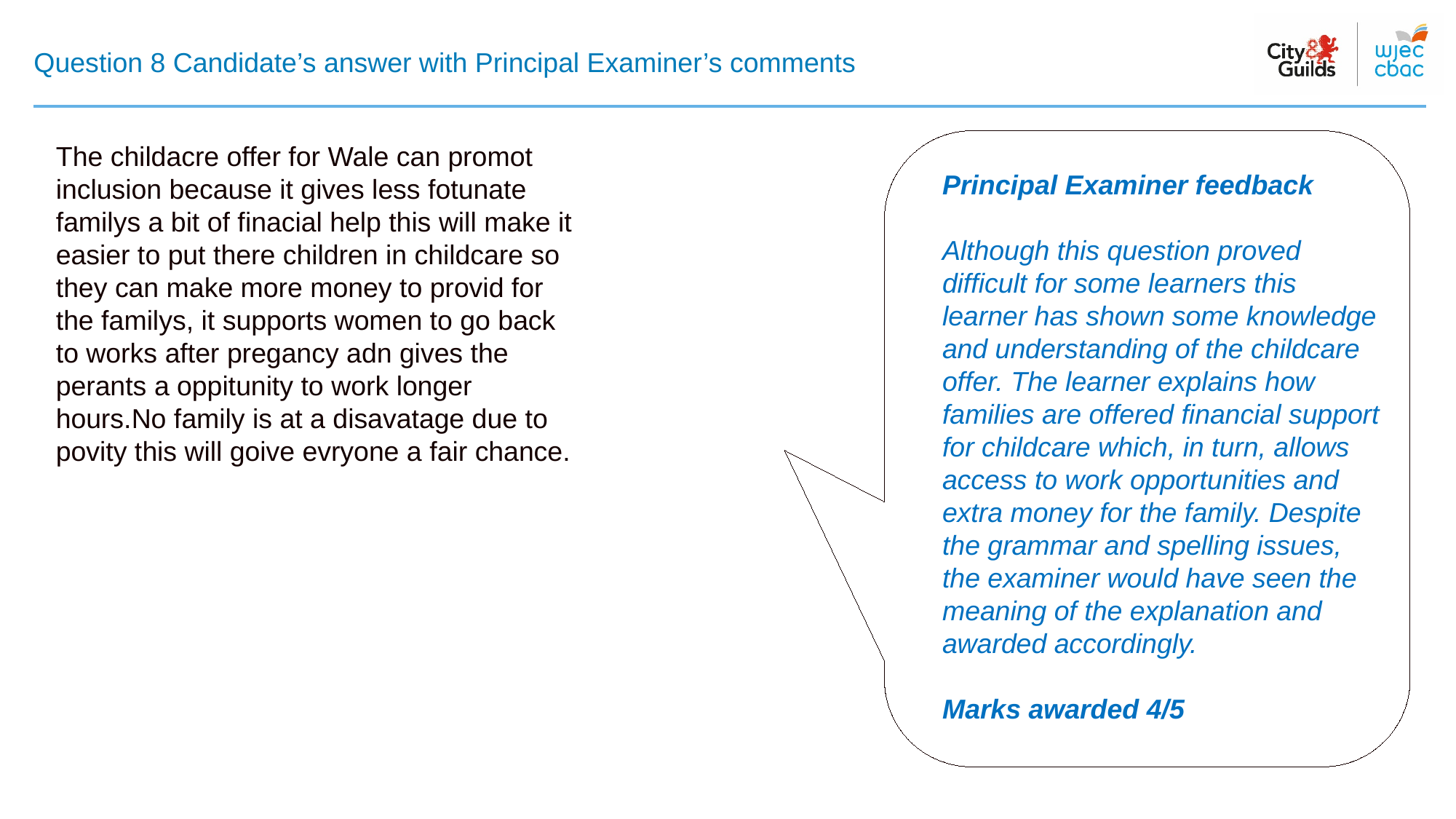

# Question 8 Candidate’s answer with Principal Examiner’s comments

The childacre offer for Wale can promot inclusion because it gives less fotunate familys a bit of finacial help this will make it easier to put there children in childcare so they can make more money to provid for the familys, it supports women to go back to works after pregancy adn gives the perants a oppitunity to work longer hours.No family is at a disavatage due to povity this will goive evryone a fair chance.
Principal Examiner feedback
Although this question proved difficult for some learners this learner has shown some knowledge and understanding of the childcare offer. The learner explains how families are offered financial support for childcare which, in turn, allows access to work opportunities and extra money for the family. Despite the grammar and spelling issues, the examiner would have seen the meaning of the explanation and awarded accordingly.

Marks awarded 4/5